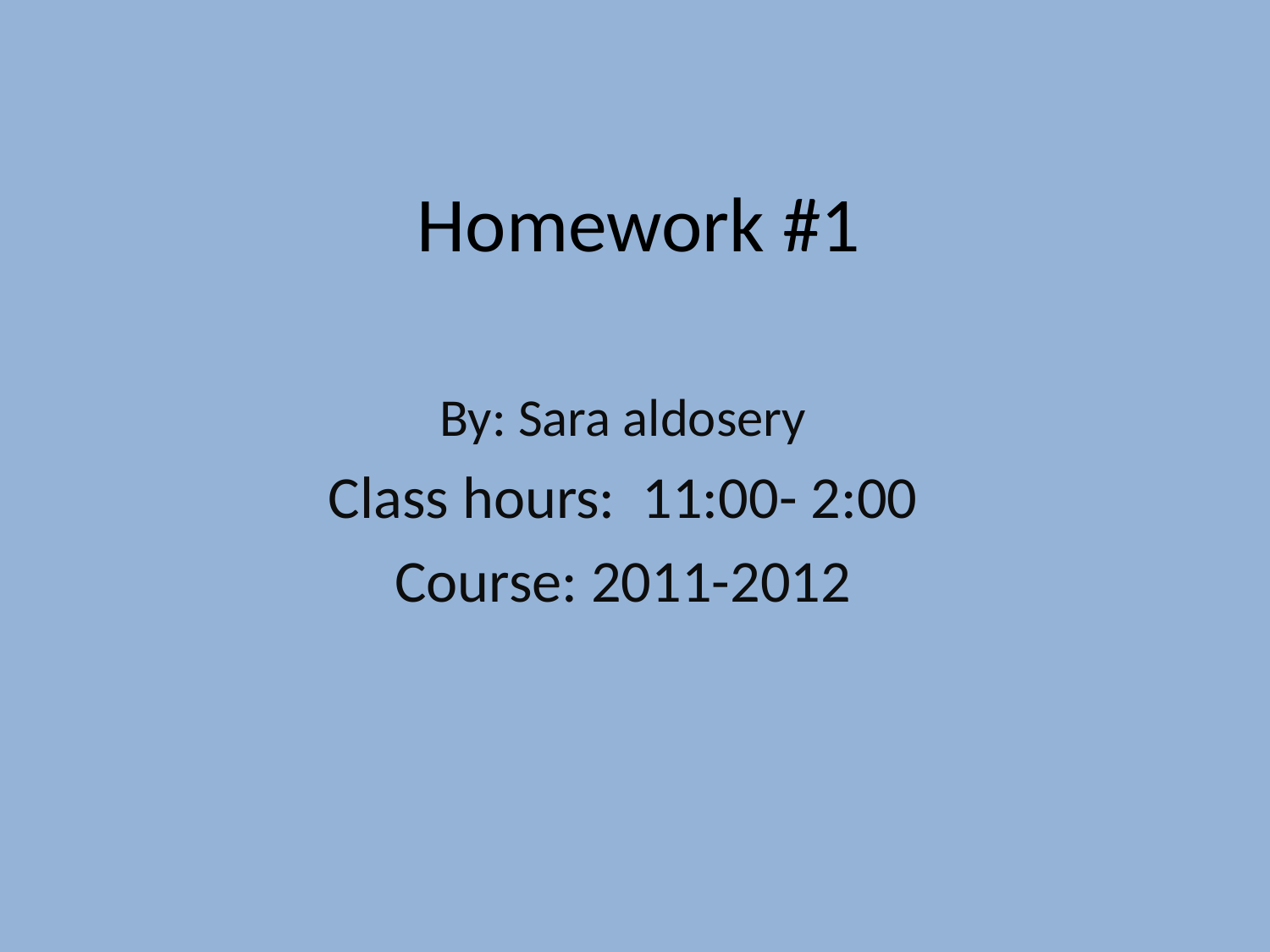

# Homework #1
By: Sara aldosery
Class hours:  11:00- 2:00
Course: 2011-2012